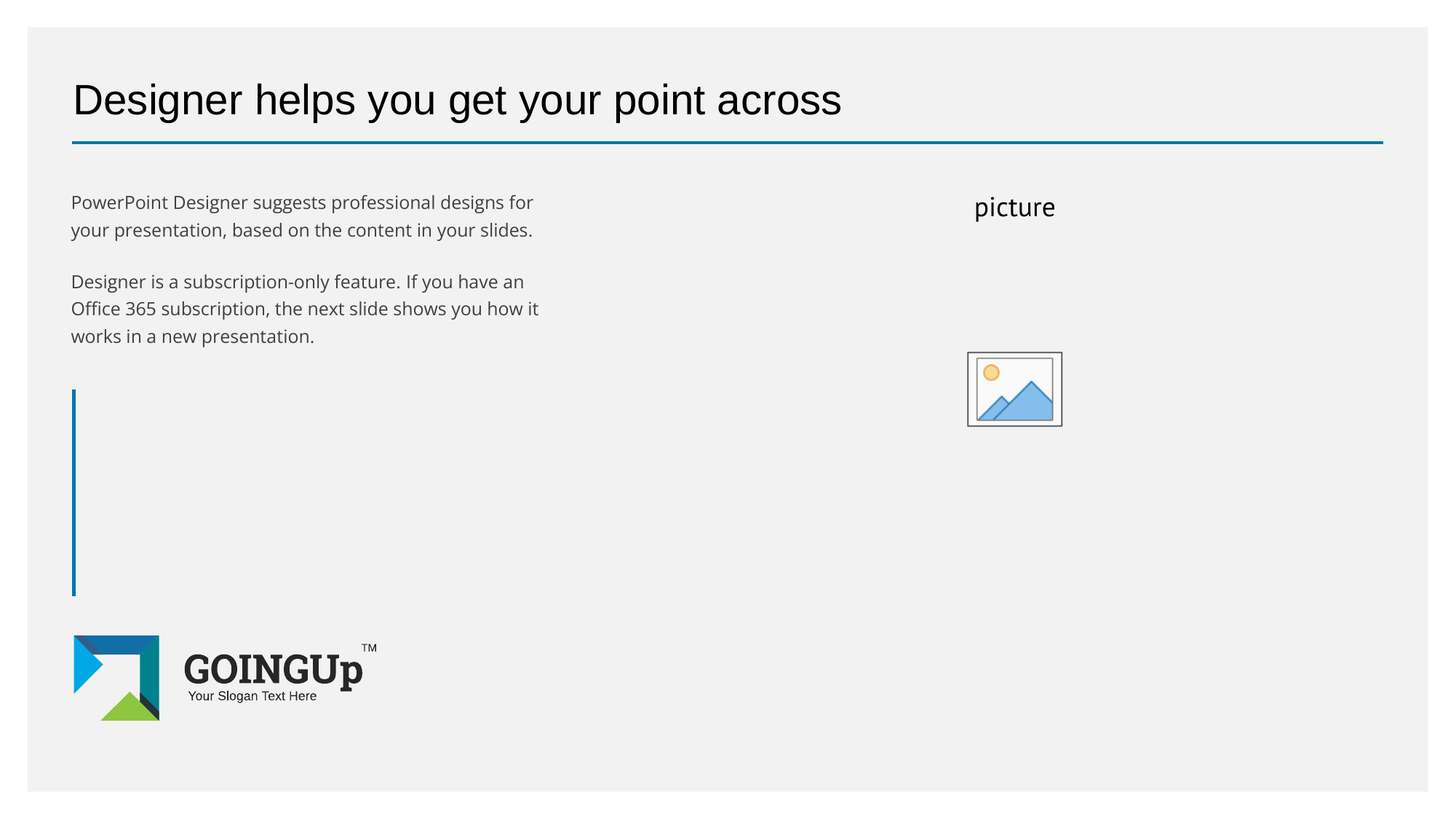

# Designer helps you get your point across
PowerPoint Designer suggests professional designs for your presentation, based on the content in your slides.
Designer is a subscription-only feature. If you have an Office 365 subscription, the next slide shows you how it works in a new presentation.